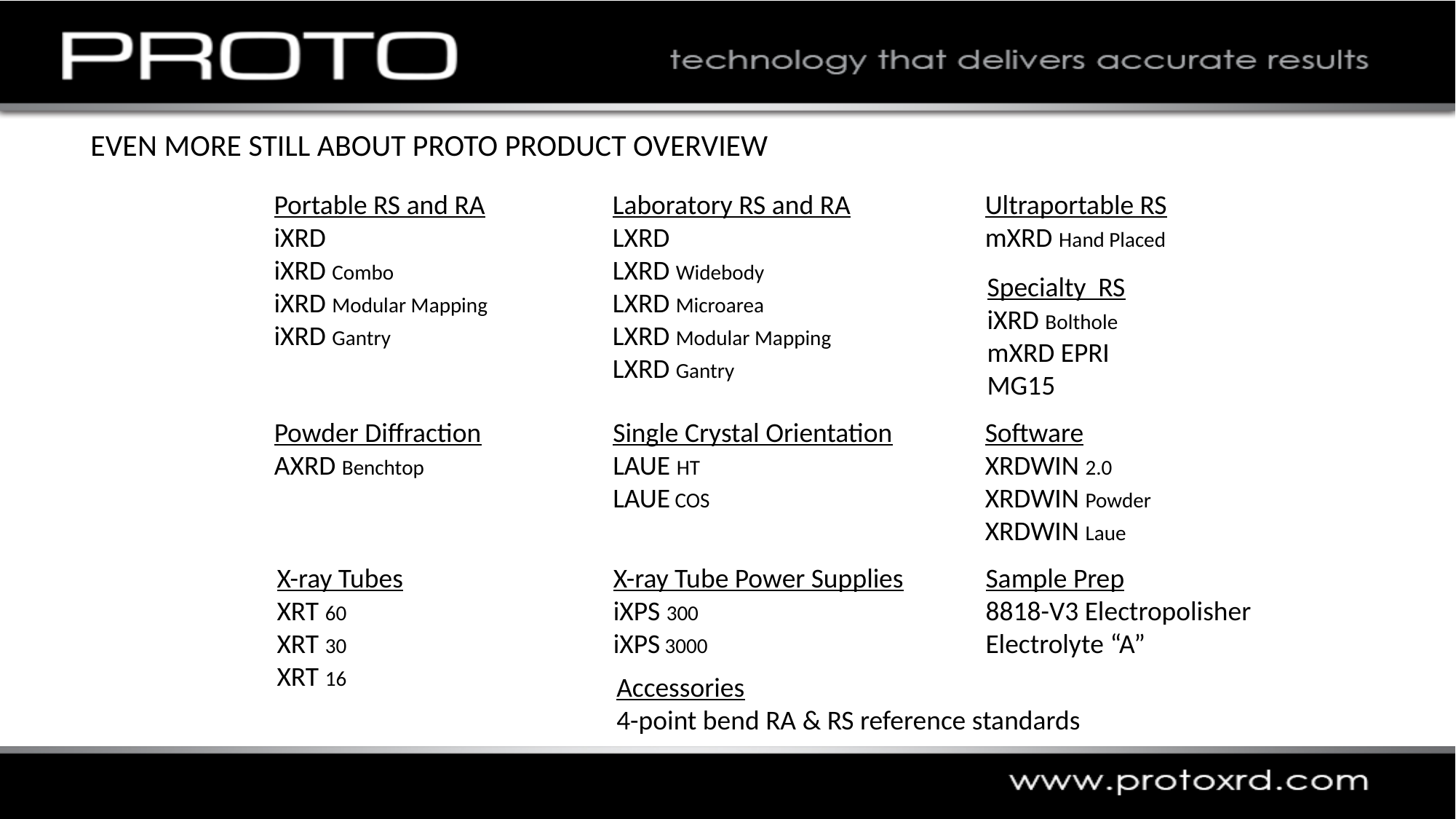

EVEN MORE STILL ABOUT PROTO Product Overview
Portable RS and RA
iXRD
iXRD Combo
iXRD Modular Mapping
iXRD Gantry
Laboratory RS and RA
LXRD
LXRD Widebody
LXRD Microarea
LXRD Modular Mapping
LXRD Gantry
Ultraportable RS
mXRD Hand Placed

Specialty  RS
iXRD Bolthole
mXRD EPRI
MG15
Powder Diffraction
AXRD Benchtop

Single Crystal Orientation
LAUE HT
LAUE COS
Software
XRDWIN 2.0
XRDWIN Powder
XRDWIN Laue

X-ray Tube Power Supplies
iXPS 300
iXPS 3000

Sample Prep
8818-V3 Electropolisher
Electrolyte “A”

X-ray Tubes
XRT 60
XRT 30
XRT 16
Accessories
4-point bend RA & RS reference standards